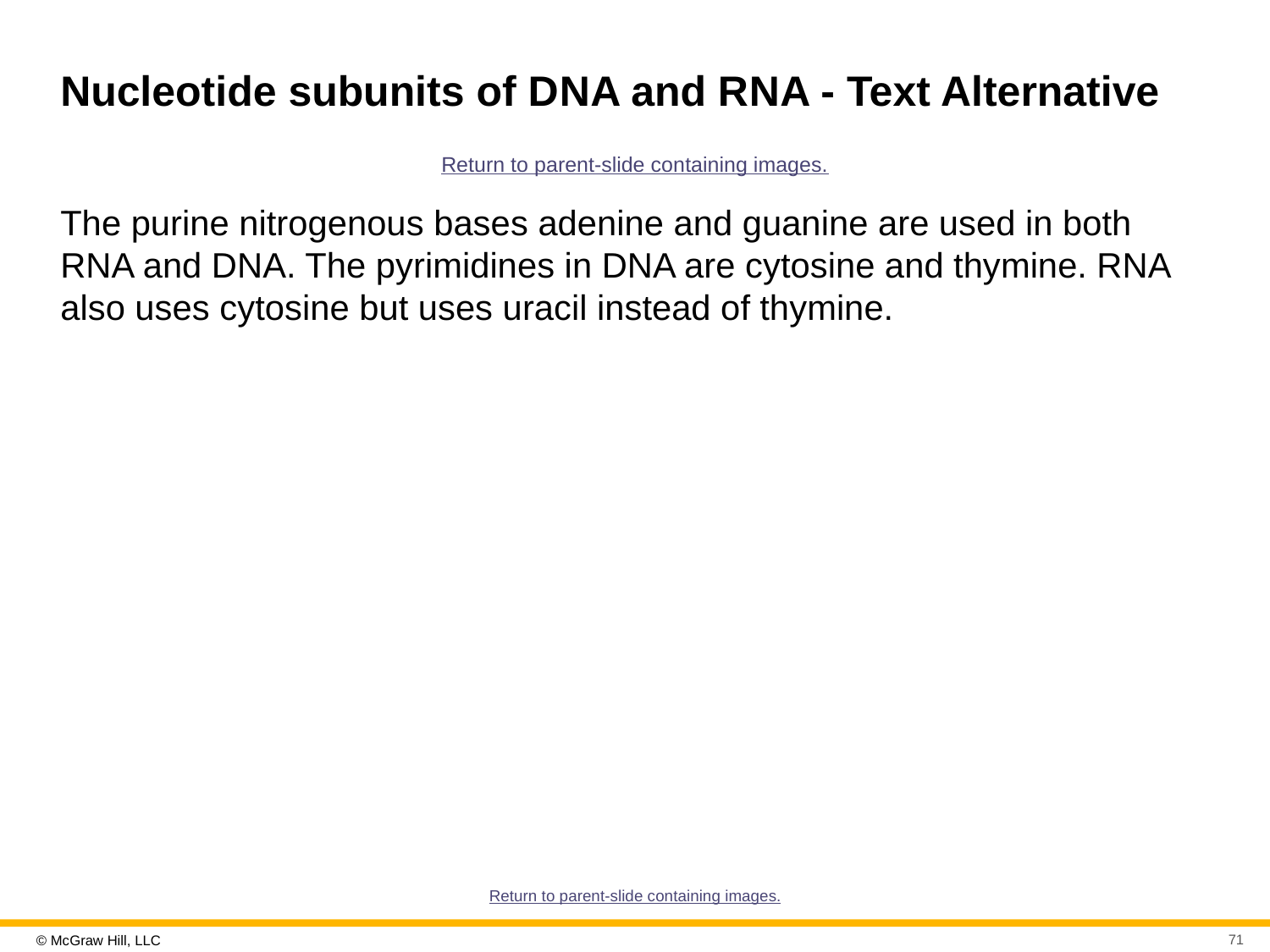

# Nucleotide subunits of D N A and R N A - Text Alternative
Return to parent-slide containing images.
The purine nitrogenous bases adenine and guanine are used in both RNA and DNA. The pyrimidines in DNA are cytosine and thymine. RNA also uses cytosine but uses uracil instead of thymine.
Return to parent-slide containing images.
71